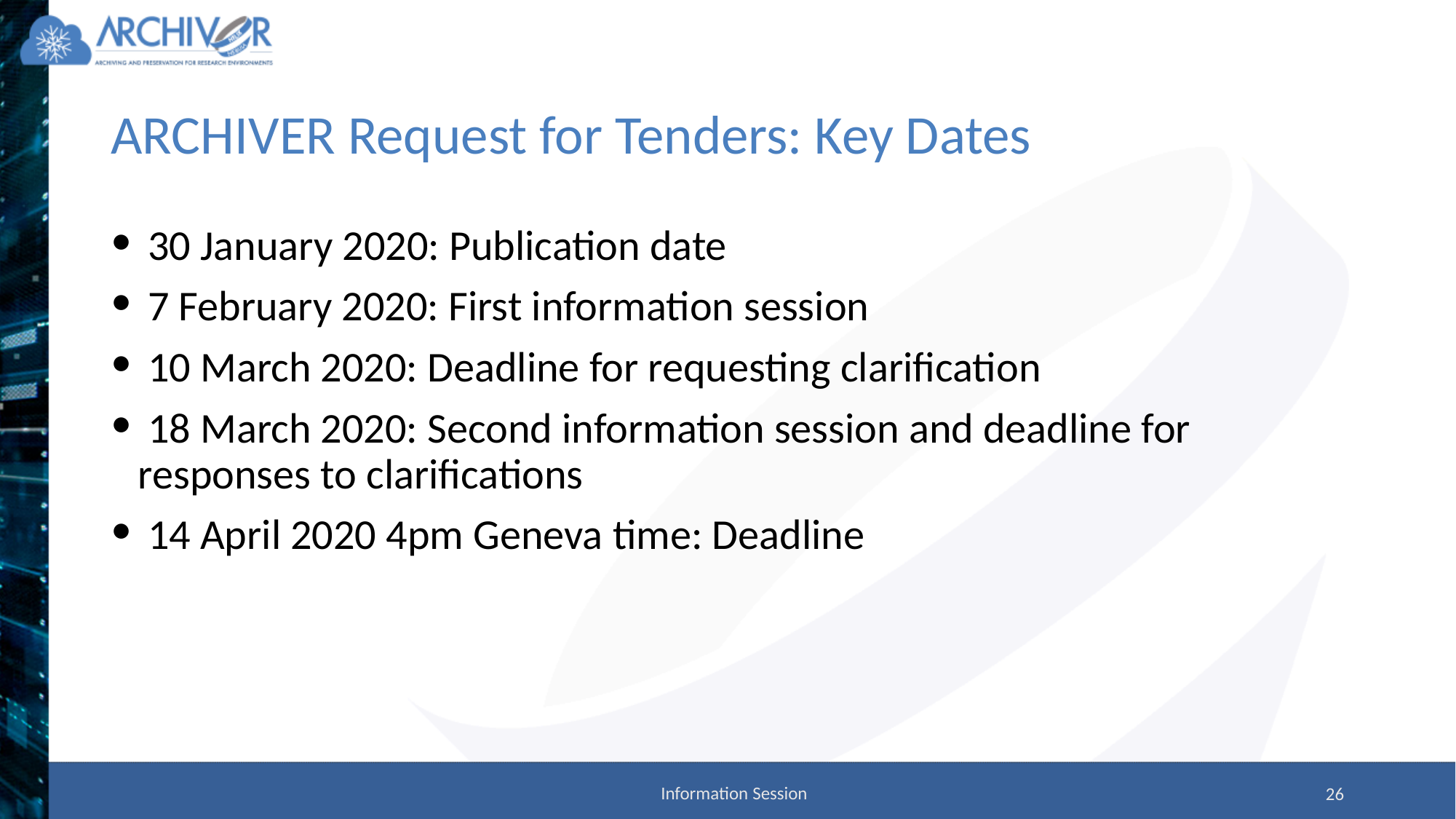

# ARCHIVER Request for Tenders: Key Dates
 30 January 2020: Publication date
 7 February 2020: First information session
 10 March 2020: Deadline for requesting clarification
 18 March 2020: Second information session and deadline for responses to clarifications
 14 April 2020 4pm Geneva time: Deadline
Information Session
26